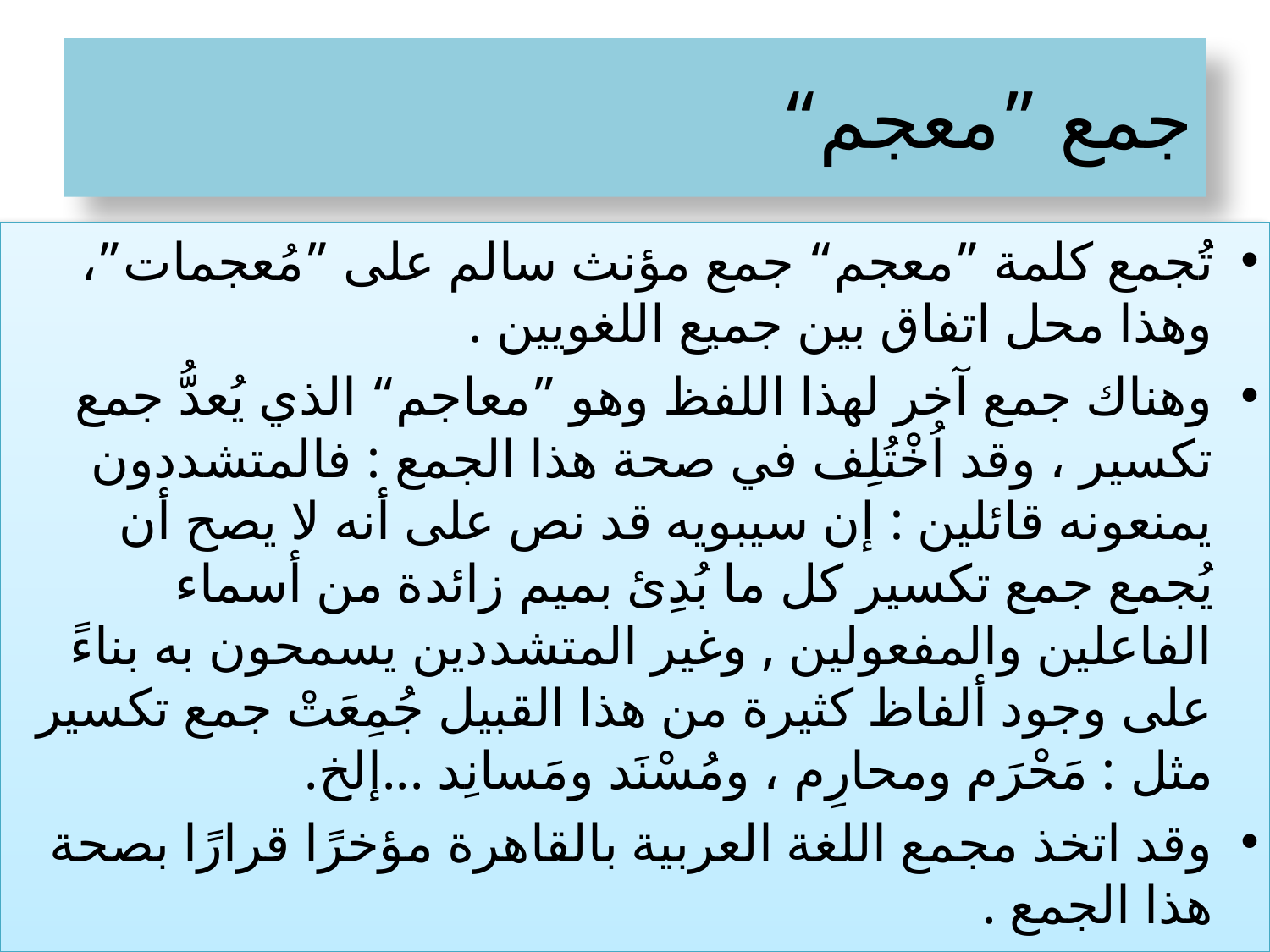

# جمع ”معجم“
تُجمع كلمة ”معجم“ جمع مؤنث سالم على ”مُعجمات”، وهذا محل اتفاق بين جميع اللغويين .
وهناك جمع آخر لهذا اللفظ وهو ”معاجم“ الذي يُعدُّ جمع تكسير ، وقد اُخْتُلِف في صحة هذا الجمع : فالمتشددون يمنعونه قائلين : إن سيبويه قد نص على أنه لا يصح أن يُجمع جمع تكسير كل ما بُدِئ بميم زائدة من أسماء الفاعلين والمفعولين , وغير المتشددين يسمحون به بناءً على وجود ألفاظ كثيرة من هذا القبيل جُمِعَتْ جمع تكسير مثل : مَحْرَم ومحارِم ، ومُسْنَد ومَسانِد ...إلخ.
وقد اتخذ مجمع اللغة العربية بالقاهرة مؤخرًا قرارًا بصحة هذا الجمع .